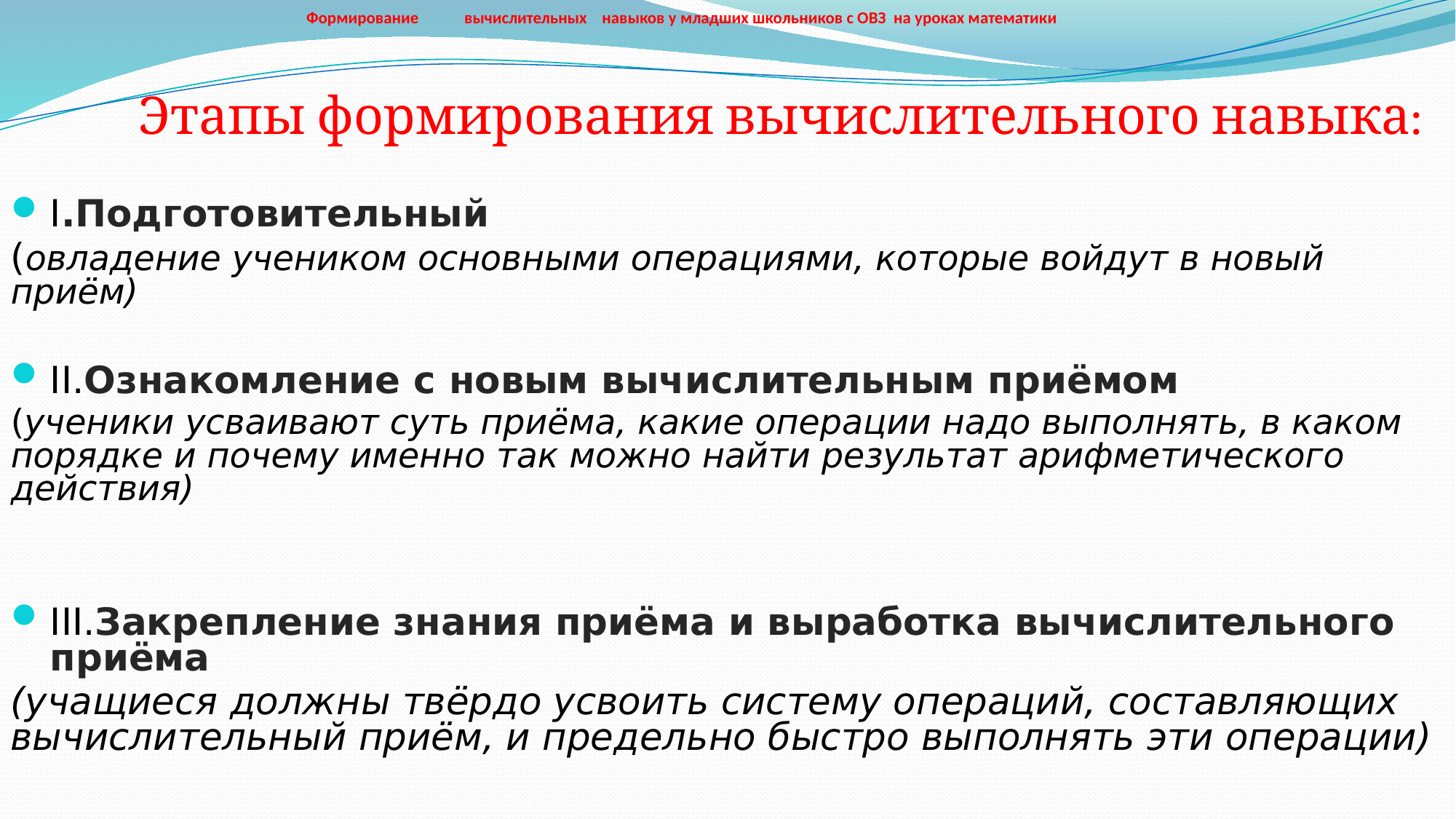

# Формирование            вычислительных    навыков у младших школьников с ОВЗ  на уроках математики
           Этапы формирования вычислительного навыка:

I.Подготовительный
(овладение учеником основными операциями, которые войдут в новый приём)

II.Ознакомление с новым вычислительным приёмом
(ученики усваивают суть приёма, какие операции надо выполнять, в каком порядке и почему именно так можно найти результат арифметического действия)

III.Закрепление знания приёма и выработка вычислительного приёма
(учащиеся должны твёрдо усвоить систему операций, составляющих вычислительный приём, и предельно быстро выполнять эти операции)